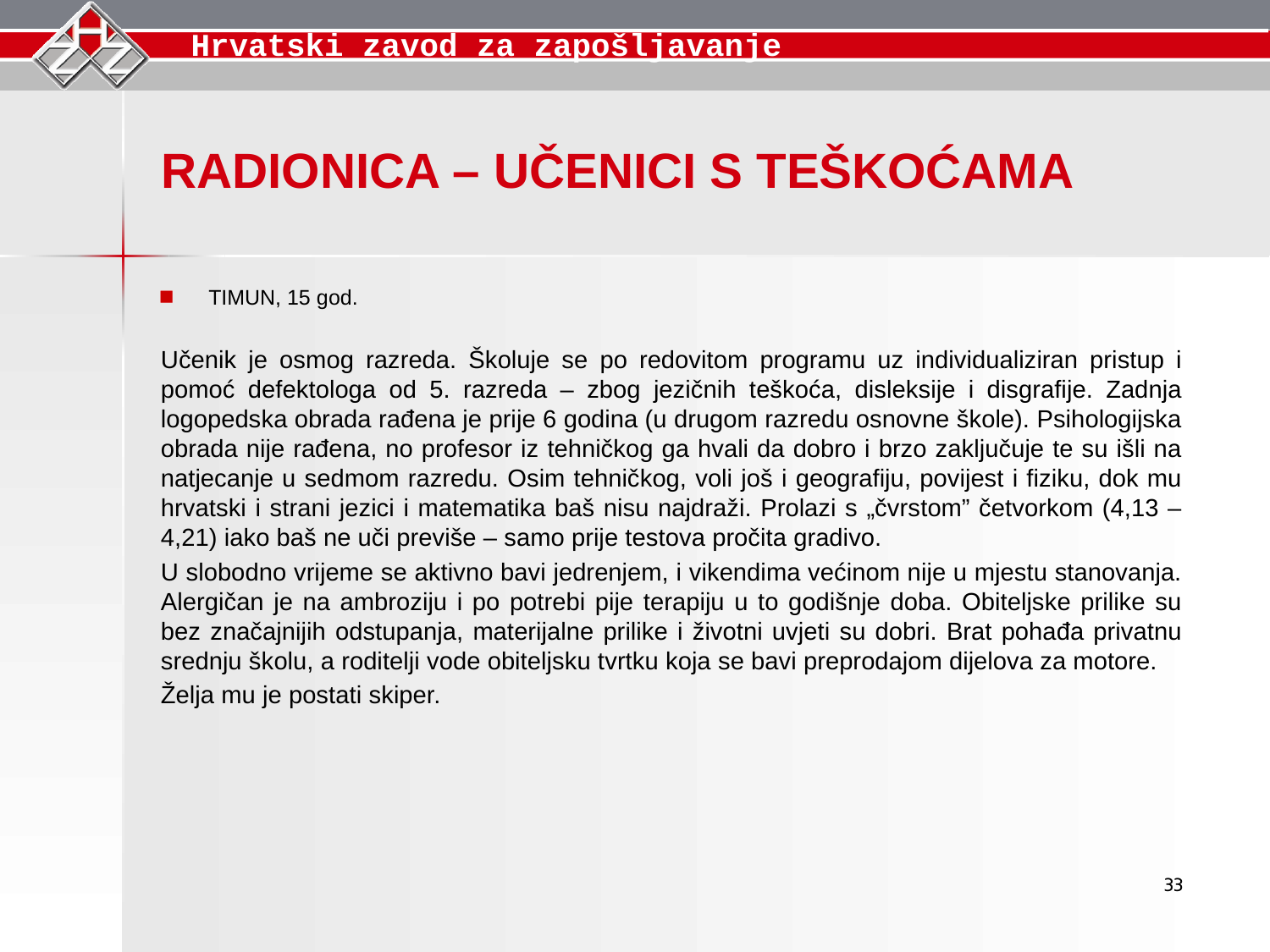

RADIONICA – UČENICI S TEŠKOĆAMA
TIMUN, 15 god.

Učenik je osmog razreda. Školuje se po redovitom programu uz individualiziran pristup i pomoć defektologa od 5. razreda – zbog jezičnih teškoća, disleksije i disgrafije. Zadnja logopedska obrada rađena je prije 6 godina (u drugom razredu osnovne škole). Psihologijska obrada nije rađena, no profesor iz tehničkog ga hvali da dobro i brzo zaključuje te su išli na natjecanje u sedmom razredu. Osim tehničkog, voli još i geografiju, povijest i fiziku, dok mu hrvatski i strani jezici i matematika baš nisu najdraži. Prolazi s „čvrstom” četvorkom (4,13 – 4,21) iako baš ne uči previše – samo prije testova pročita gradivo.
U slobodno vrijeme se aktivno bavi jedrenjem, i vikendima većinom nije u mjestu stanovanja. Alergičan je na ambroziju i po potrebi pije terapiju u to godišnje doba. Obiteljske prilike su bez značajnijih odstupanja, materijalne prilike i životni uvjeti su dobri. Brat pohađa privatnu srednju školu, a roditelji vode obiteljsku tvrtku koja se bavi preprodajom dijelova za motore.
Želja mu je postati skiper.

33